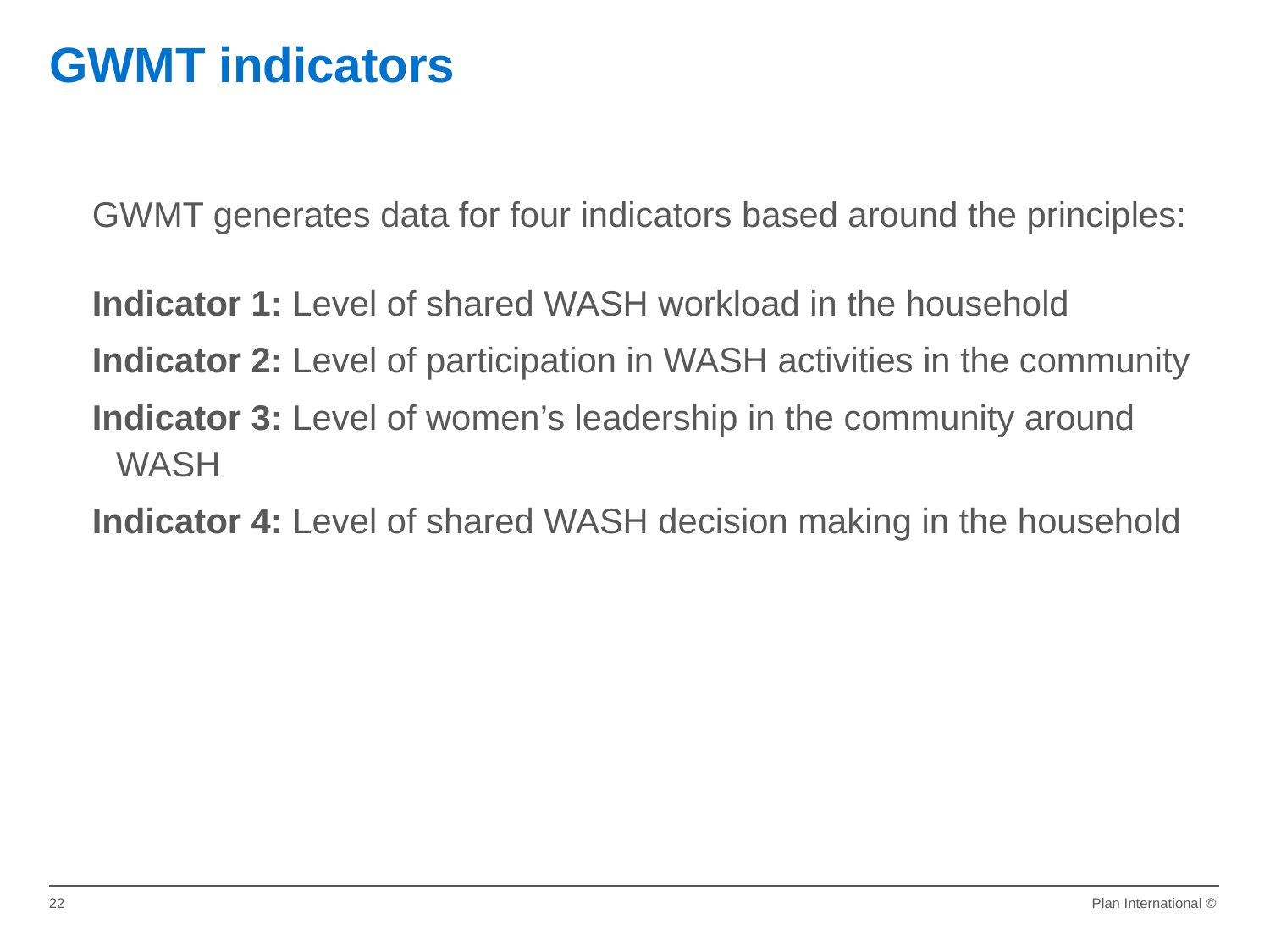

GWMT indicators
GWMT generates data for four indicators based around the principles:

Indicator 1: Level of shared WASH workload in the household
Indicator 2: Level of participation in WASH activities in the community
Indicator 3: Level of women’s leadership in the community around WASH
Indicator 4: Level of shared WASH decision making in the household

22